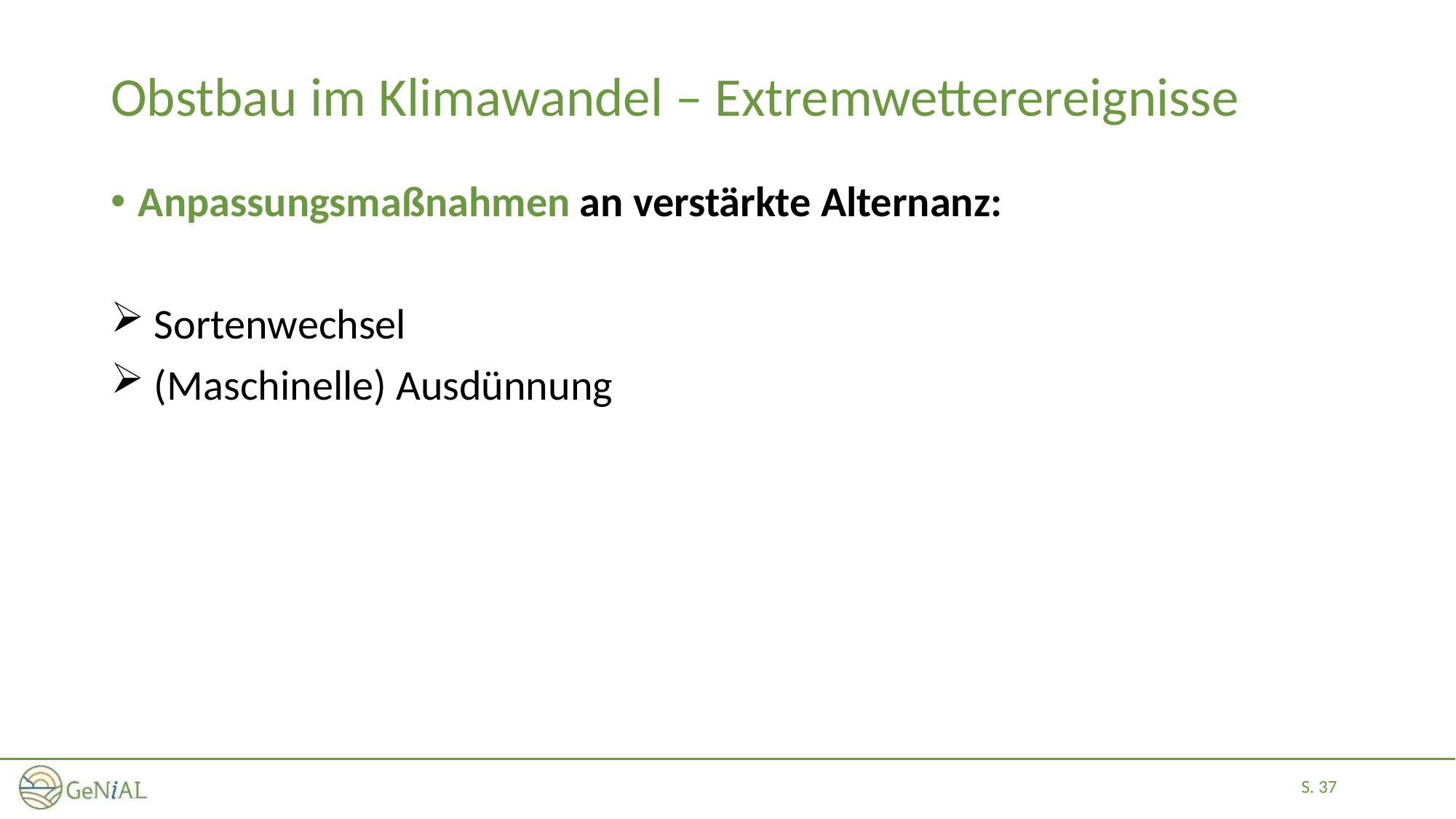

# Obstbau im Klimawandel – Extremwetterereignisse
Anpassungsmaßnahmen an verstärkte Alternanz:

 Sortenwechsel
 (Maschinelle) Ausdünnung